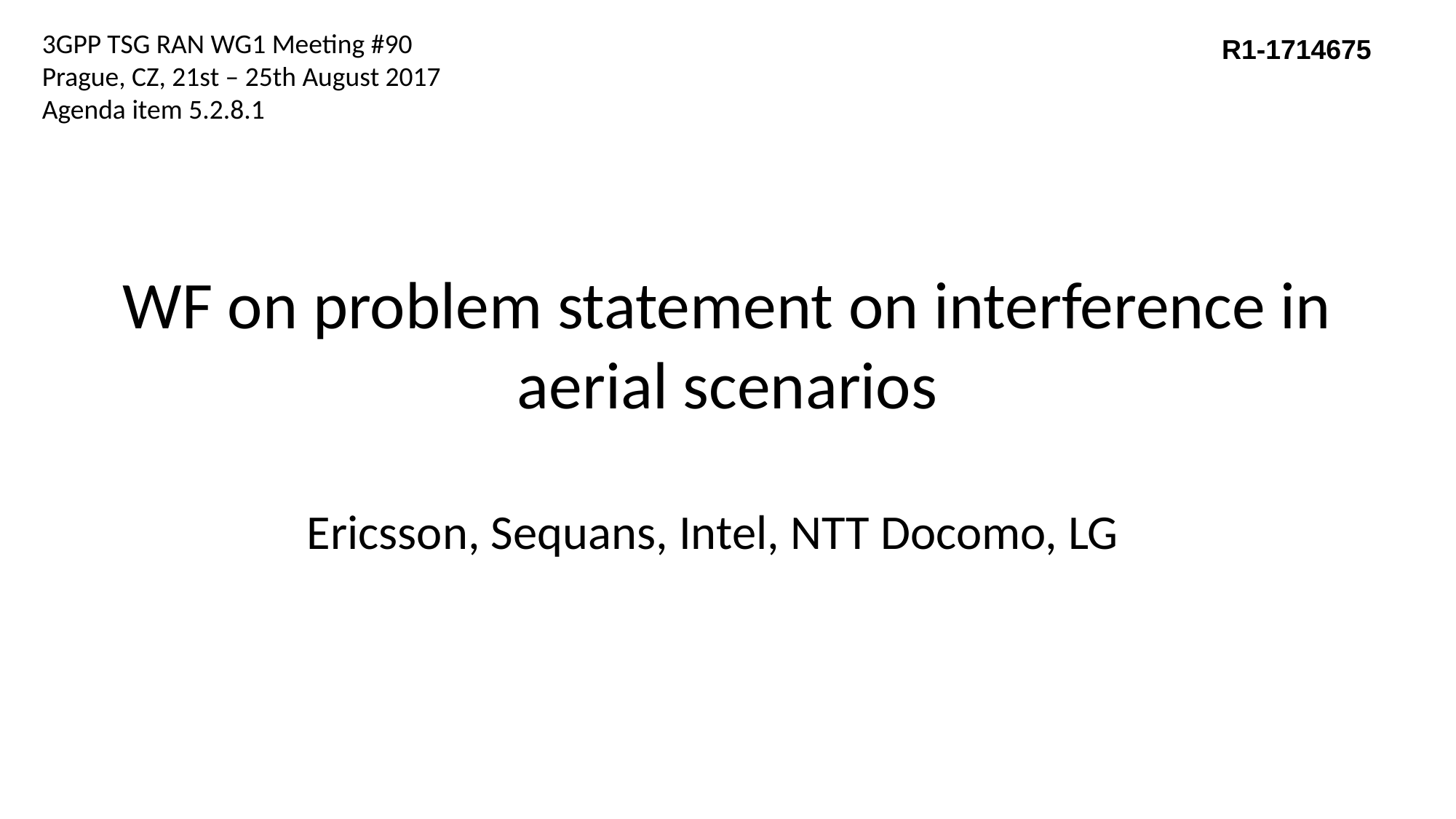

3GPP TSG RAN WG1 Meeting #90
Prague, CZ, 21st – 25th August 2017
Agenda item 5.2.8.1
R1-1714675
# WF on problem statement on interference in aerial scenarios
Ericsson, Sequans, Intel, NTT Docomo, LG